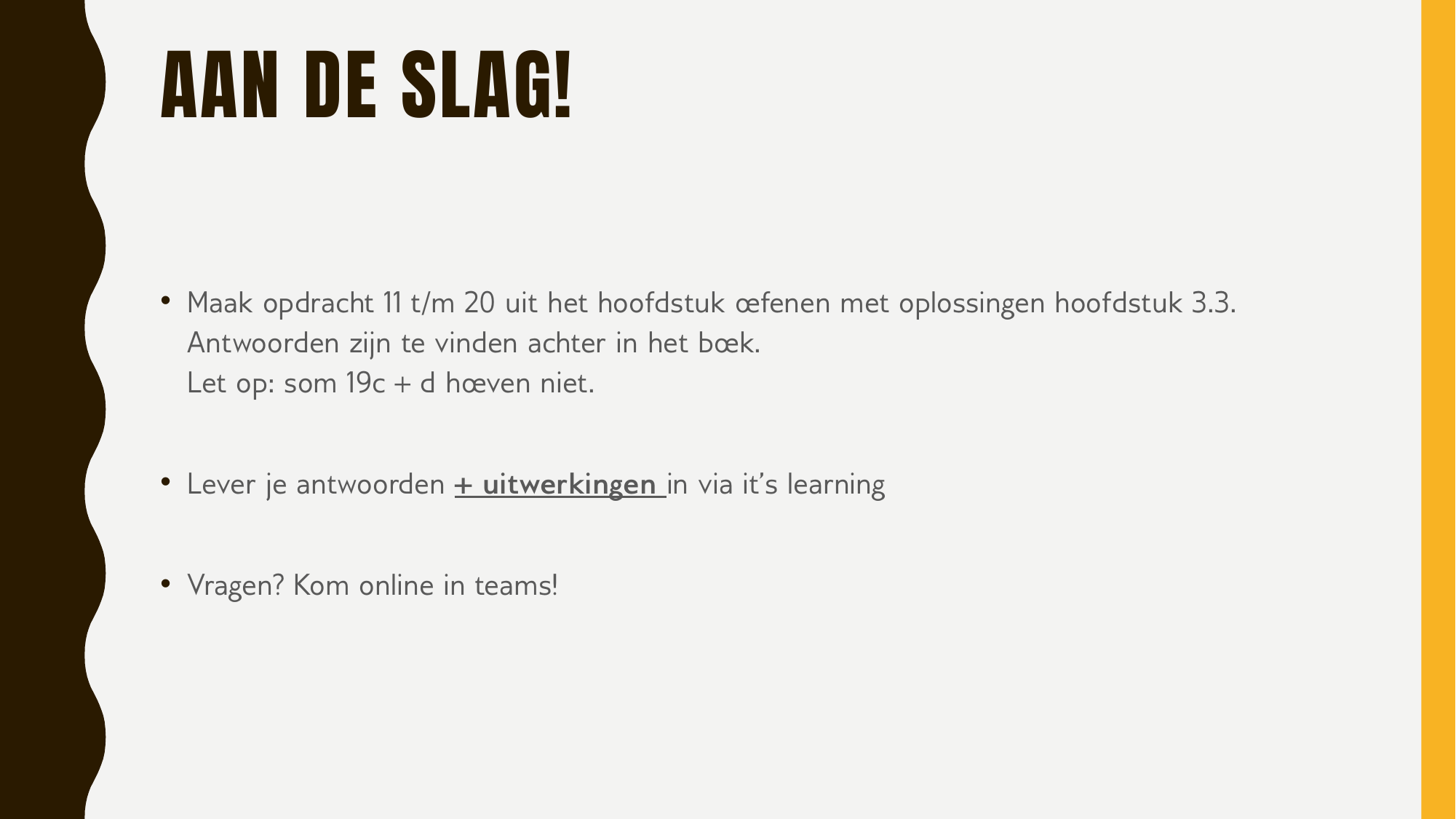

# Aan de slag!
Maak opdracht 11 t/m 20 uit het hoofdstuk oefenen met oplossingen hoofdstuk 3.3. Antwoorden zijn te vinden achter in het boek.
Let op: som 19c + d hoeven niet.

Lever je antwoorden + uitwerkingen in via it’s learning

Vragen? Kom online in teams!